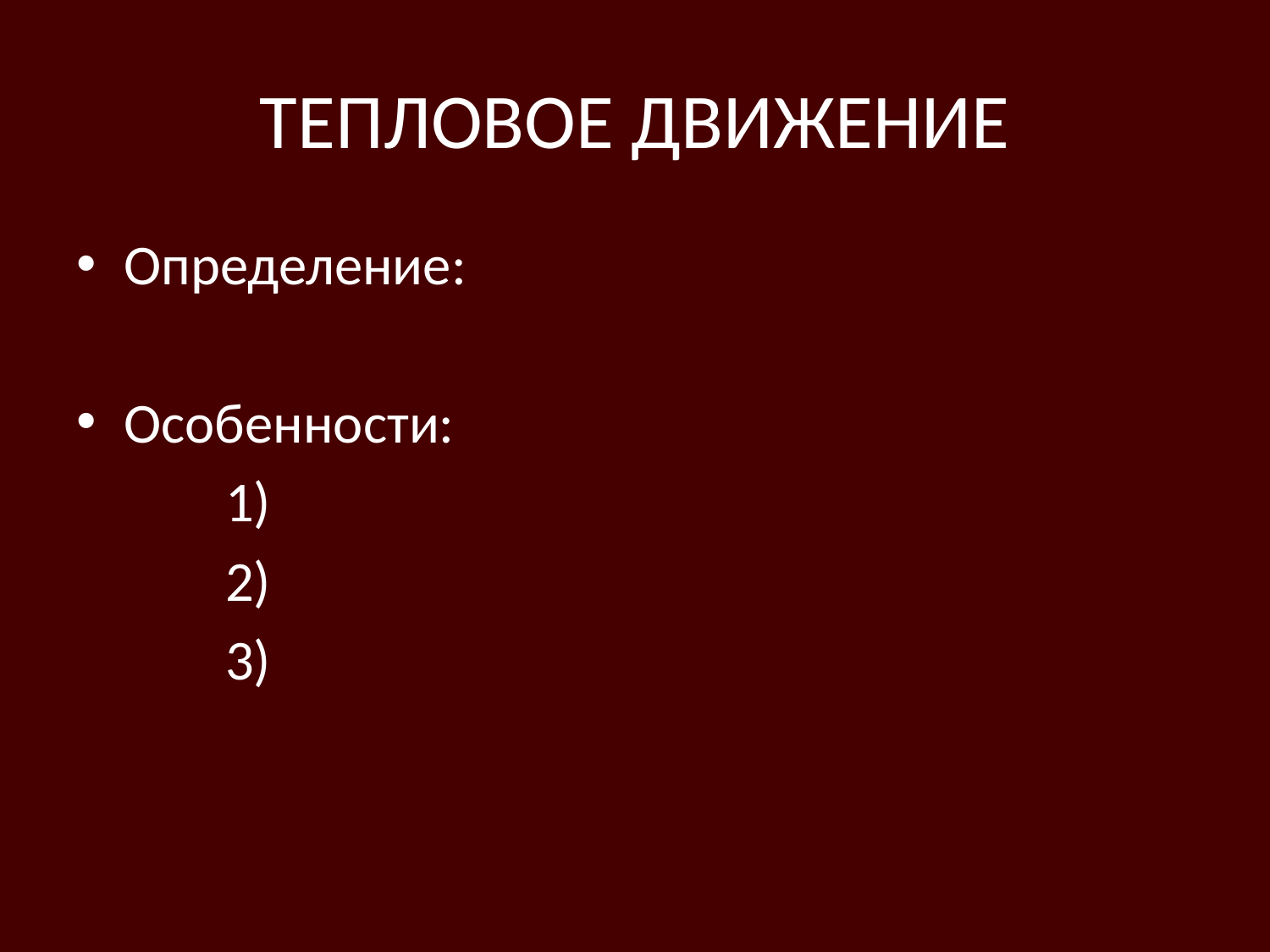

# ТЕПЛОВОЕ ДВИЖЕНИЕ
Определение:

Особенности:
1)
2)
3)